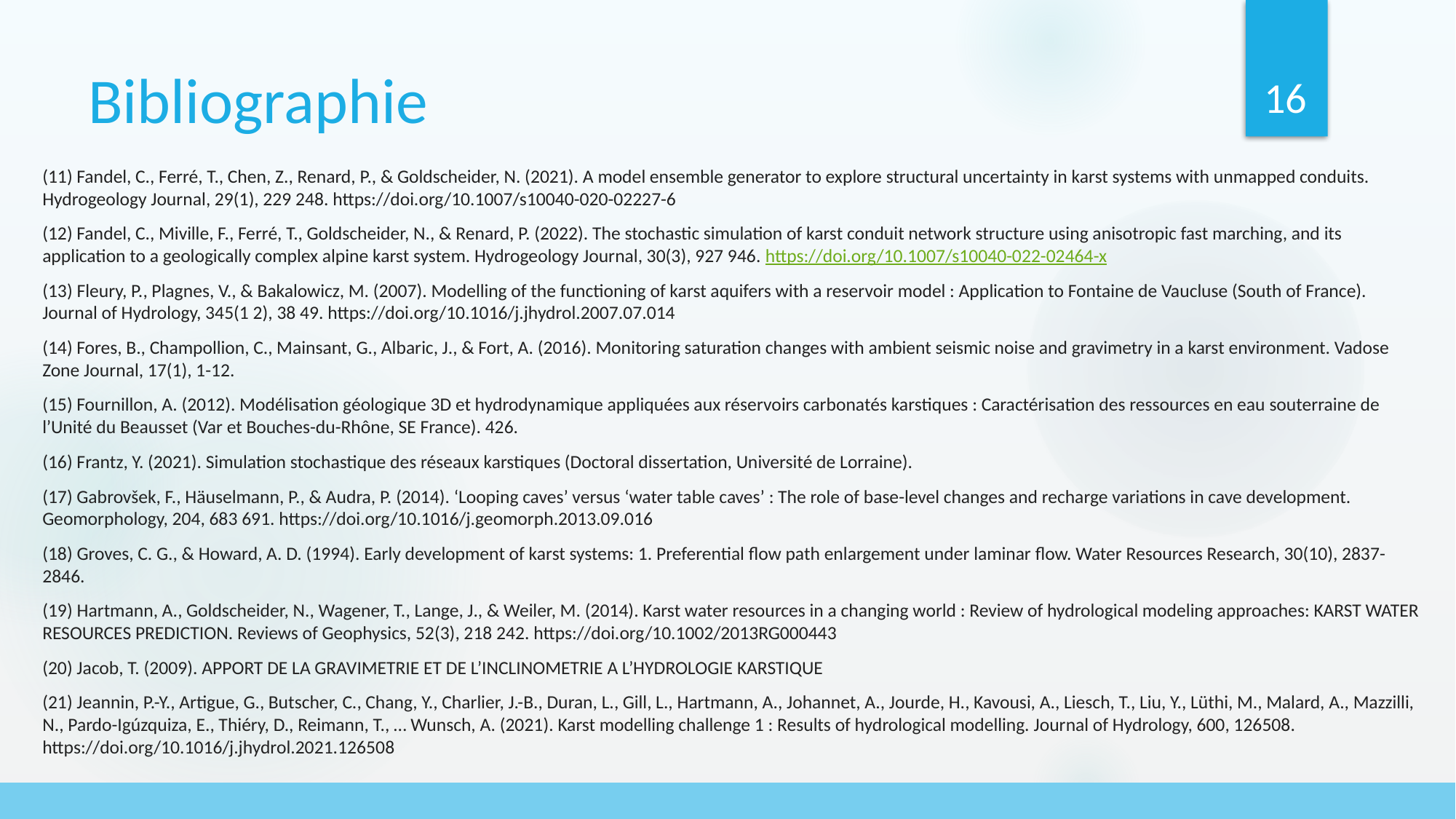

16
# Bibliographie
(11) Fandel, C., Ferré, T., Chen, Z., Renard, P., & Goldscheider, N. (2021). A model ensemble generator to explore structural uncertainty in karst systems with unmapped conduits. Hydrogeology Journal, 29(1), 229 248. https://doi.org/10.1007/s10040-020-02227-6
(12) Fandel, C., Miville, F., Ferré, T., Goldscheider, N., & Renard, P. (2022). The stochastic simulation of karst conduit network structure using anisotropic fast marching, and its application to a geologically complex alpine karst system. Hydrogeology Journal, 30(3), 927 946. https://doi.org/10.1007/s10040-022-02464-x
(13) Fleury, P., Plagnes, V., & Bakalowicz, M. (2007). Modelling of the functioning of karst aquifers with a reservoir model : Application to Fontaine de Vaucluse (South of France). Journal of Hydrology, 345(1 2), 38 49. https://doi.org/10.1016/j.jhydrol.2007.07.014
(14) Fores, B., Champollion, C., Mainsant, G., Albaric, J., & Fort, A. (2016). Monitoring saturation changes with ambient seismic noise and gravimetry in a karst environment. Vadose Zone Journal, 17(1), 1-12.
(15) Fournillon, A. (2012). Modélisation géologique 3D et hydrodynamique appliquées aux réservoirs carbonatés karstiques : Caractérisation des ressources en eau souterraine de l’Unité du Beausset (Var et Bouches-du-Rhône, SE France). 426.
(16) Frantz, Y. (2021). Simulation stochastique des réseaux karstiques (Doctoral dissertation, Université de Lorraine).
(17) Gabrovšek, F., Häuselmann, P., & Audra, P. (2014). ‘Looping caves’ versus ‘water table caves’ : The role of base-level changes and recharge variations in cave development. Geomorphology, 204, 683 691. https://doi.org/10.1016/j.geomorph.2013.09.016
(18) Groves, C. G., & Howard, A. D. (1994). Early development of karst systems: 1. Preferential flow path enlargement under laminar flow. Water Resources Research, 30(10), 2837-2846.
(19) Hartmann, A., Goldscheider, N., Wagener, T., Lange, J., & Weiler, M. (2014). Karst water resources in a changing world : Review of hydrological modeling approaches: KARST WATER RESOURCES PREDICTION. Reviews of Geophysics, 52(3), 218 242. https://doi.org/10.1002/2013RG000443
(20) Jacob, T. (2009). APPORT DE LA GRAVIMETRIE ET DE L’INCLINOMETRIE A L’HYDROLOGIE KARSTIQUE
(21) Jeannin, P.-Y., Artigue, G., Butscher, C., Chang, Y., Charlier, J.-B., Duran, L., Gill, L., Hartmann, A., Johannet, A., Jourde, H., Kavousi, A., Liesch, T., Liu, Y., Lüthi, M., Malard, A., Mazzilli, N., Pardo-Igúzquiza, E., Thiéry, D., Reimann, T., … Wunsch, A. (2021). Karst modelling challenge 1 : Results of hydrological modelling. Journal of Hydrology, 600, 126508. https://doi.org/10.1016/j.jhydrol.2021.126508